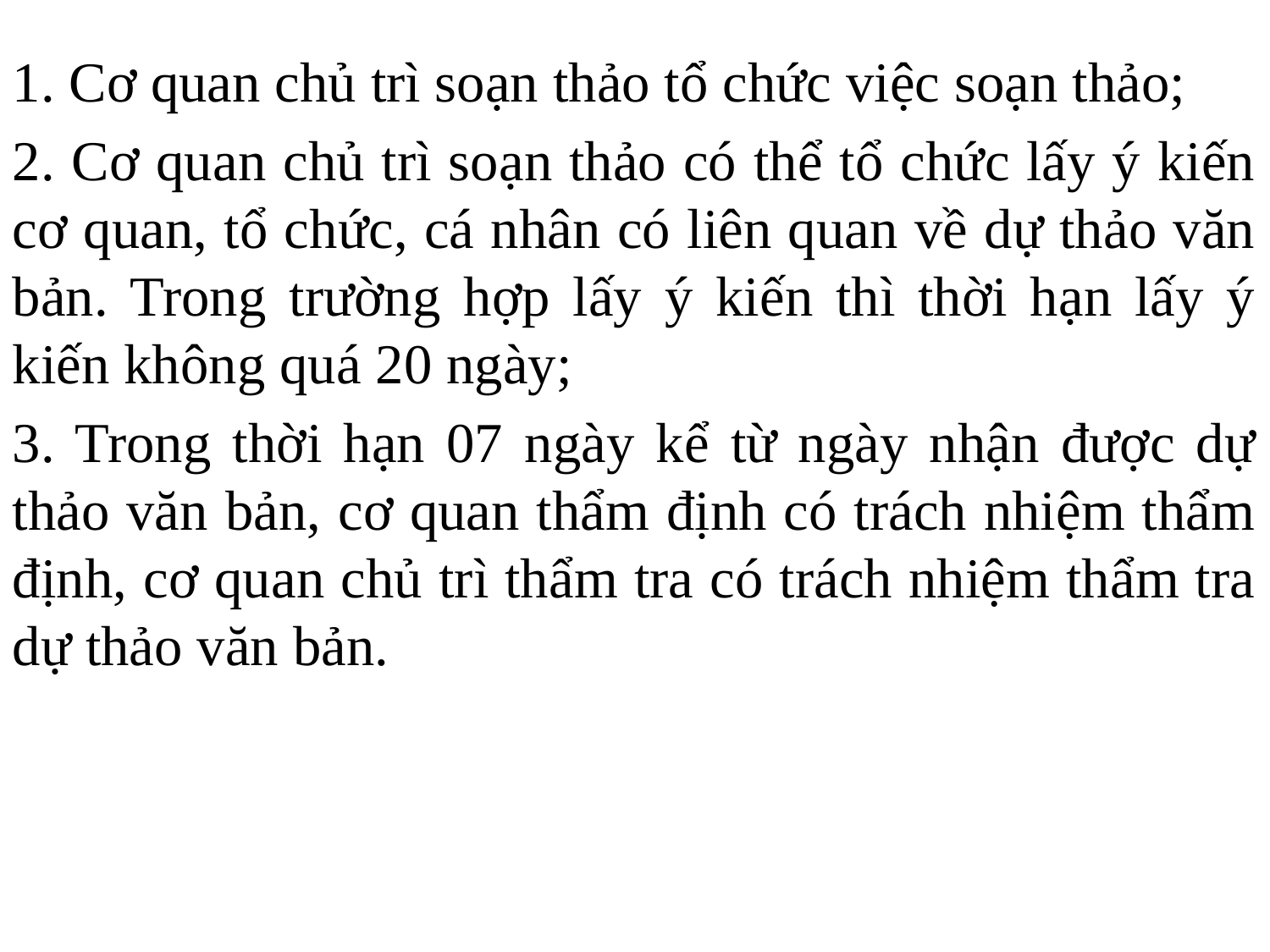

1. Cơ quan chủ trì soạn thảo tổ chức việc soạn thảo;
2. Cơ quan chủ trì soạn thảo có thể tổ chức lấy ý kiến cơ quan, tổ chức, cá nhân có liên quan về dự thảo văn bản. Trong trường hợp lấy ý kiến thì thời hạn lấy ý kiến không quá 20 ngày;
3. Trong thời hạn 07 ngày kể từ ngày nhận được dự thảo văn bản, cơ quan thẩm định có trách nhiệm thẩm định, cơ quan chủ trì thẩm tra có trách nhiệm thẩm tra dự thảo văn bản.